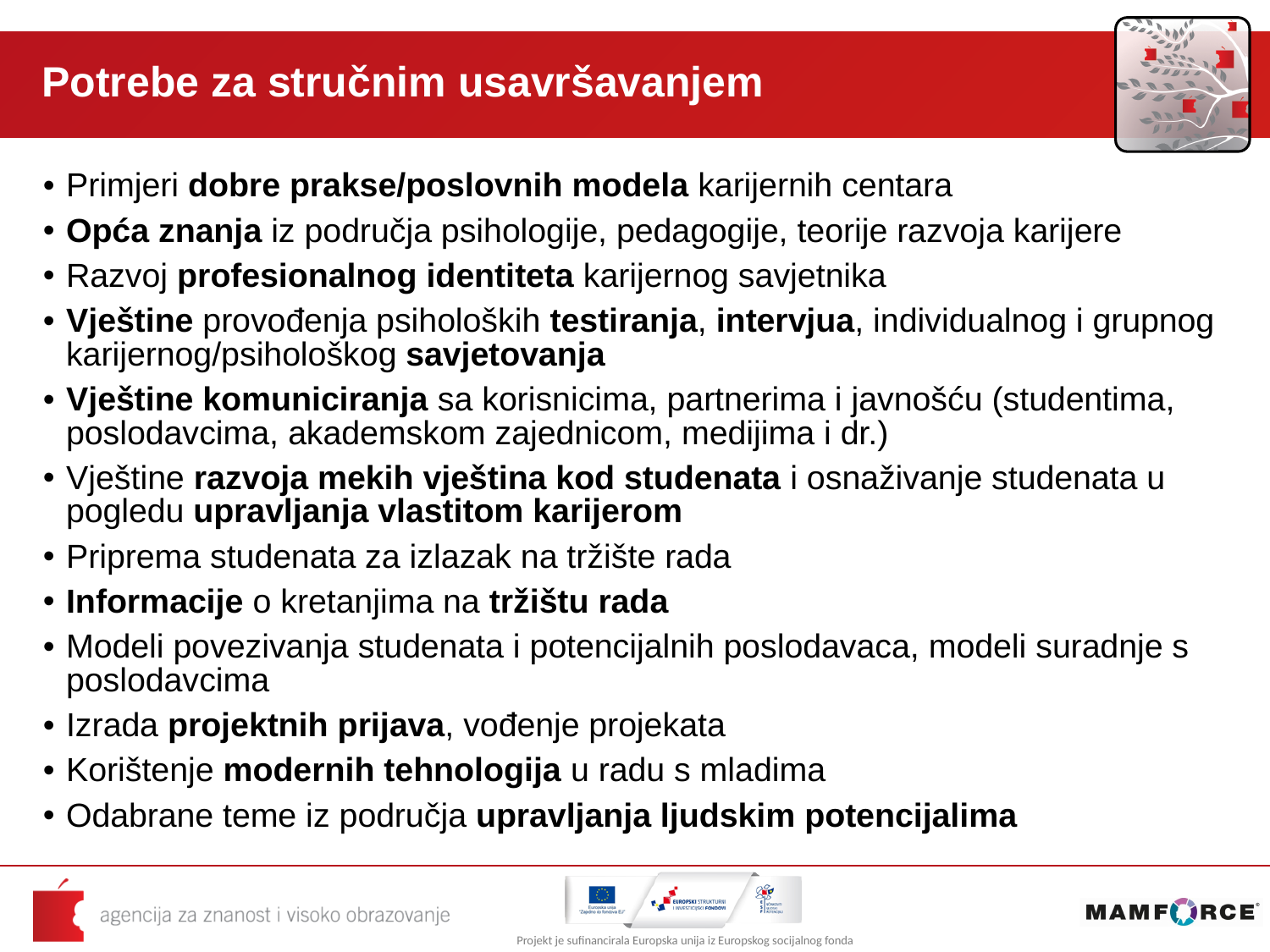

# Potrebe za stručnim usavršavanjem
Primjeri dobre prakse/poslovnih modela karijernih centara
Opća znanja iz područja psihologije, pedagogije, teorije razvoja karijere
Razvoj profesionalnog identiteta karijernog savjetnika
Vještine provođenja psiholoških testiranja, intervjua, individualnog i grupnog karijernog/psihološkog savjetovanja
Vještine komuniciranja sa korisnicima, partnerima i javnošću (studentima, poslodavcima, akademskom zajednicom, medijima i dr.)
Vještine razvoja mekih vještina kod studenata i osnaživanje studenata u pogledu upravljanja vlastitom karijerom
Priprema studenata za izlazak na tržište rada
Informacije o kretanjima na tržištu rada
Modeli povezivanja studenata i potencijalnih poslodavaca, modeli suradnje s poslodavcima
Izrada projektnih prijava, vođenje projekata
Korištenje modernih tehnologija u radu s mladima
Odabrane teme iz područja upravljanja ljudskim potencijalima